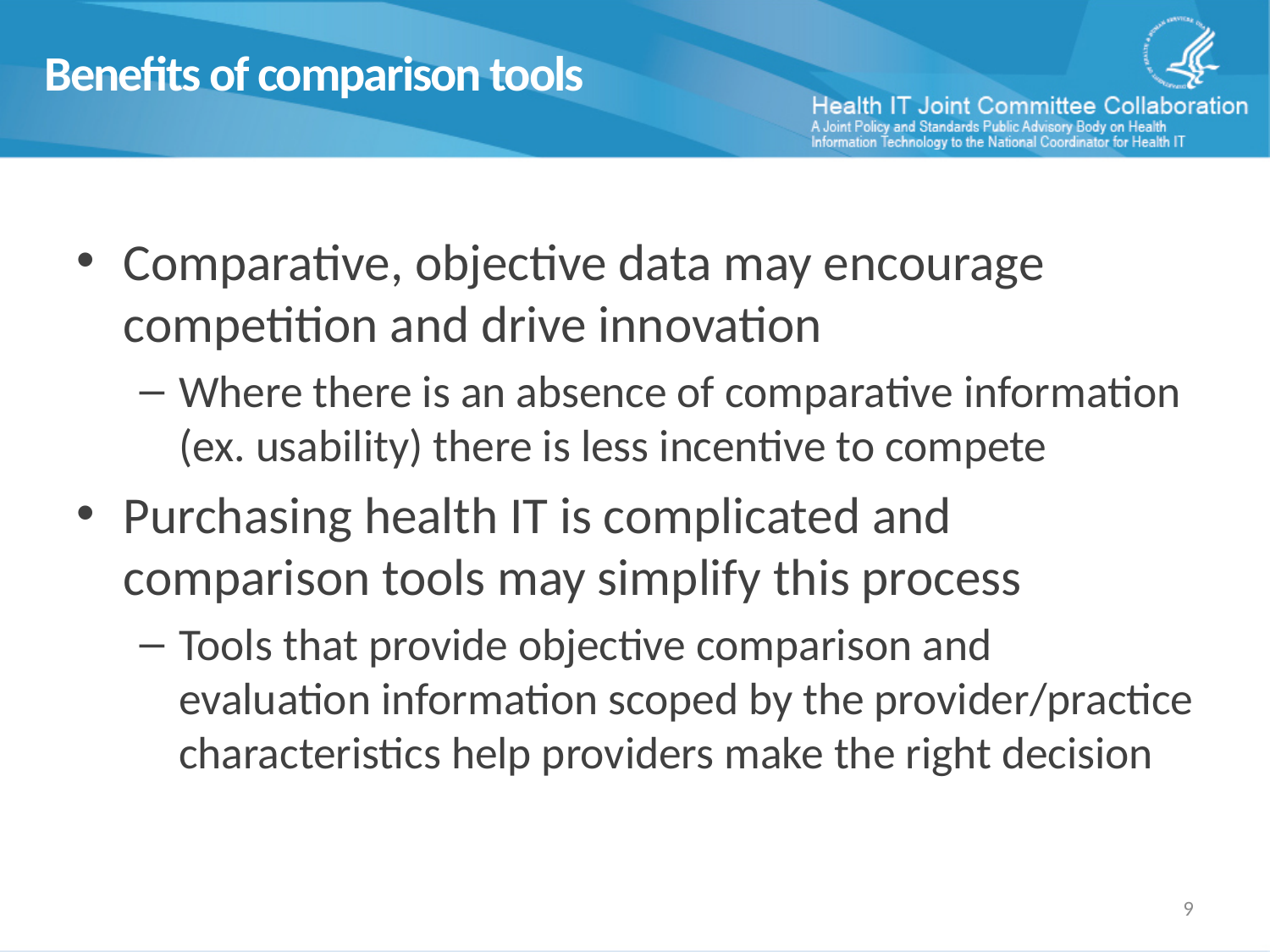

# Benefits of comparison tools
Comparative, objective data may encourage competition and drive innovation
Where there is an absence of comparative information (ex. usability) there is less incentive to compete
Purchasing health IT is complicated and comparison tools may simplify this process
Tools that provide objective comparison and evaluation information scoped by the provider/practice characteristics help providers make the right decision
9